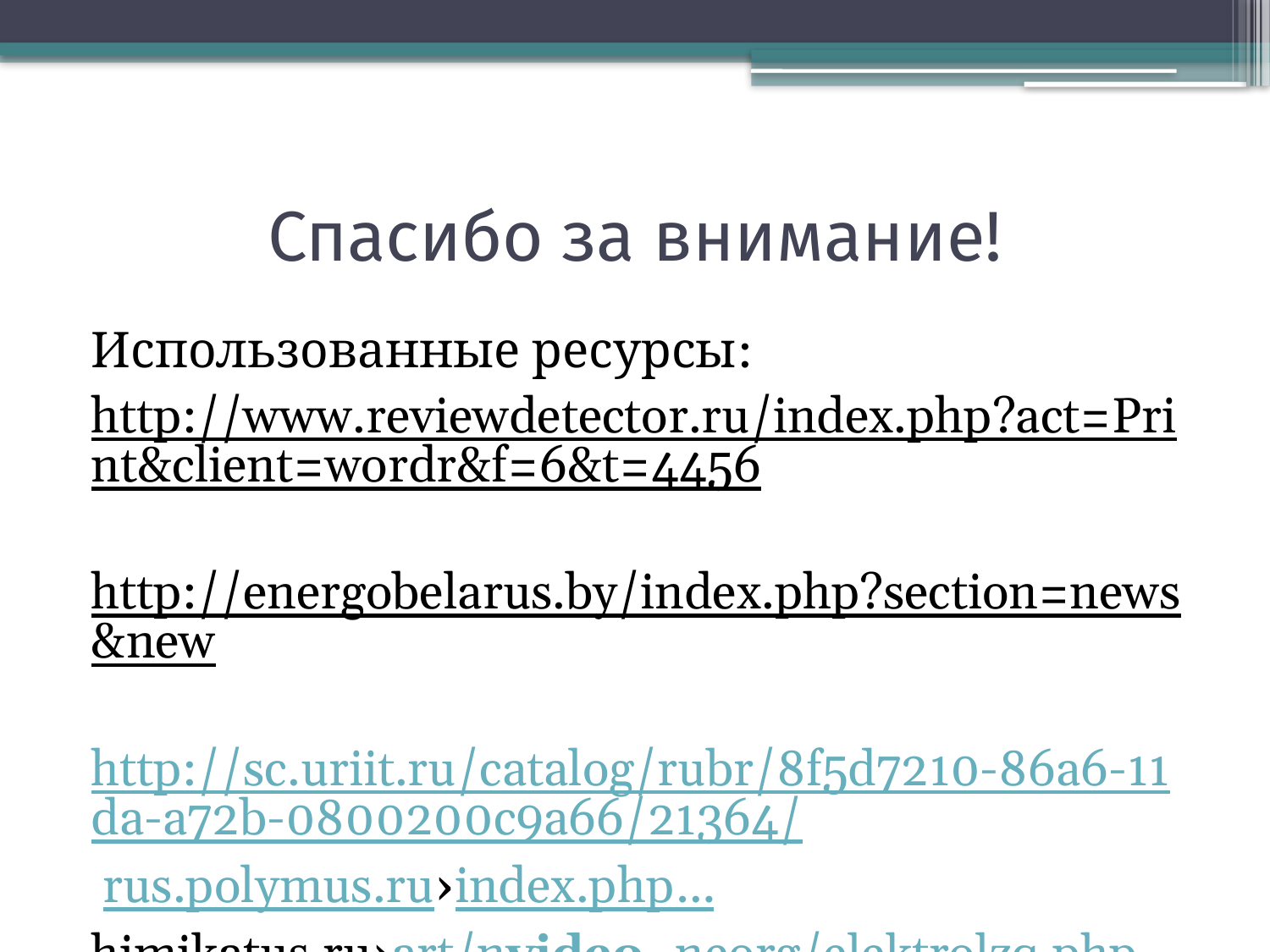

# Спасибо за внимание!
Использованные ресурсы:
http://www.reviewdetector.ru/index.php?act=Print&client=wordr&f=6&t=4456
http://energobelarus.by/index.php?section=news&new
http://sc.uriit.ru/catalog/rubr/8f5d7210-86a6-11da-a72b-0800200c9a66/21364/
 rus.polymus.ru›index.php…
himikatus.ru›art/nvideo_neorg/elektrolzq.php